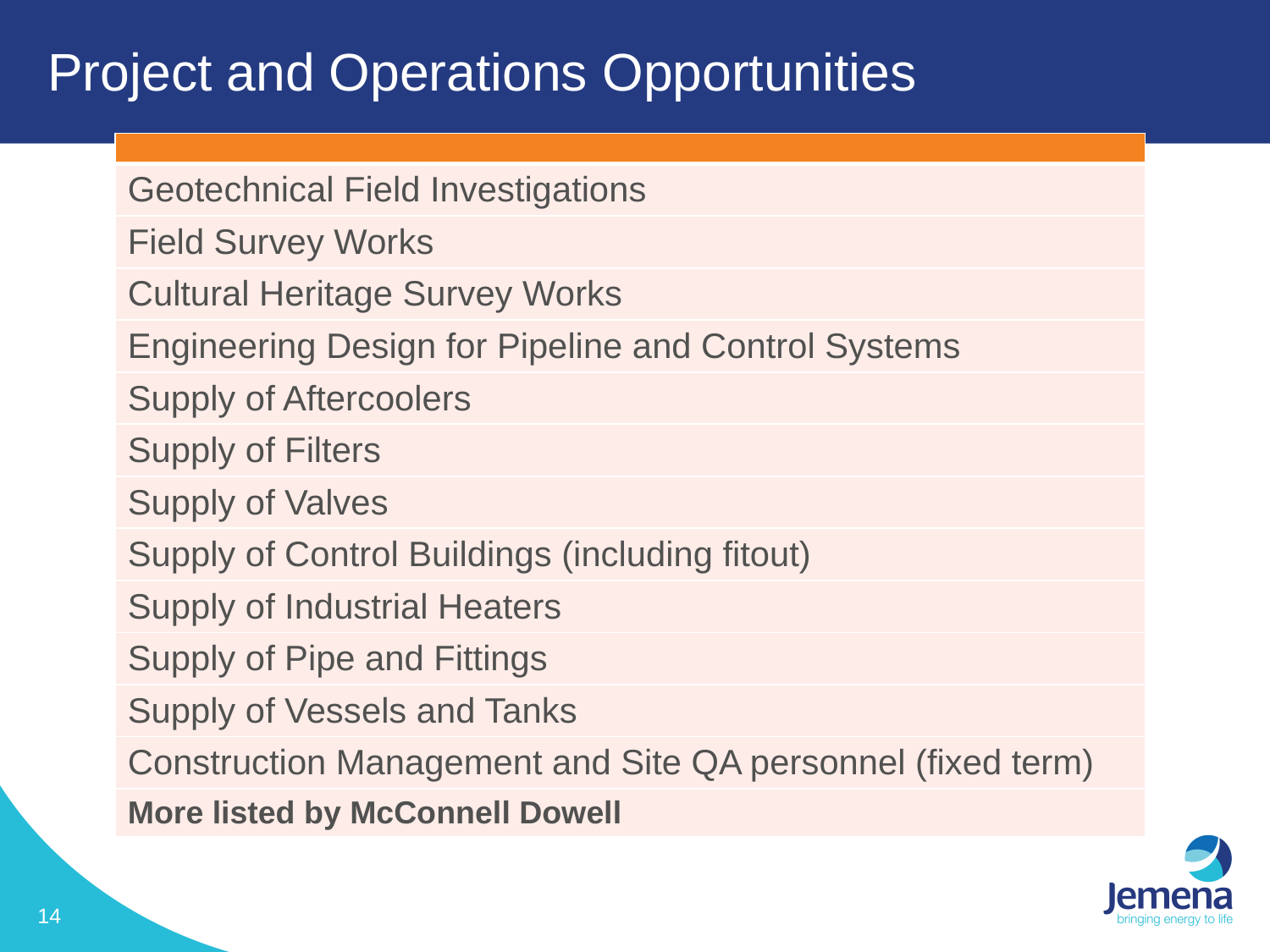

# Project and Operations Opportunities
|  |
| --- |
| Geotechnical Field Investigations |
| Field Survey Works |
| Cultural Heritage Survey Works |
| Engineering Design for Pipeline and Control Systems |
| Supply of Aftercoolers |
| Supply of Filters |
| Supply of Valves |
| Supply of Control Buildings (including fitout) |
| Supply of Industrial Heaters |
| Supply of Pipe and Fittings |
| Supply of Vessels and Tanks |
| Construction Management and Site QA personnel (fixed term) |
| More listed by McConnell Dowell |
14